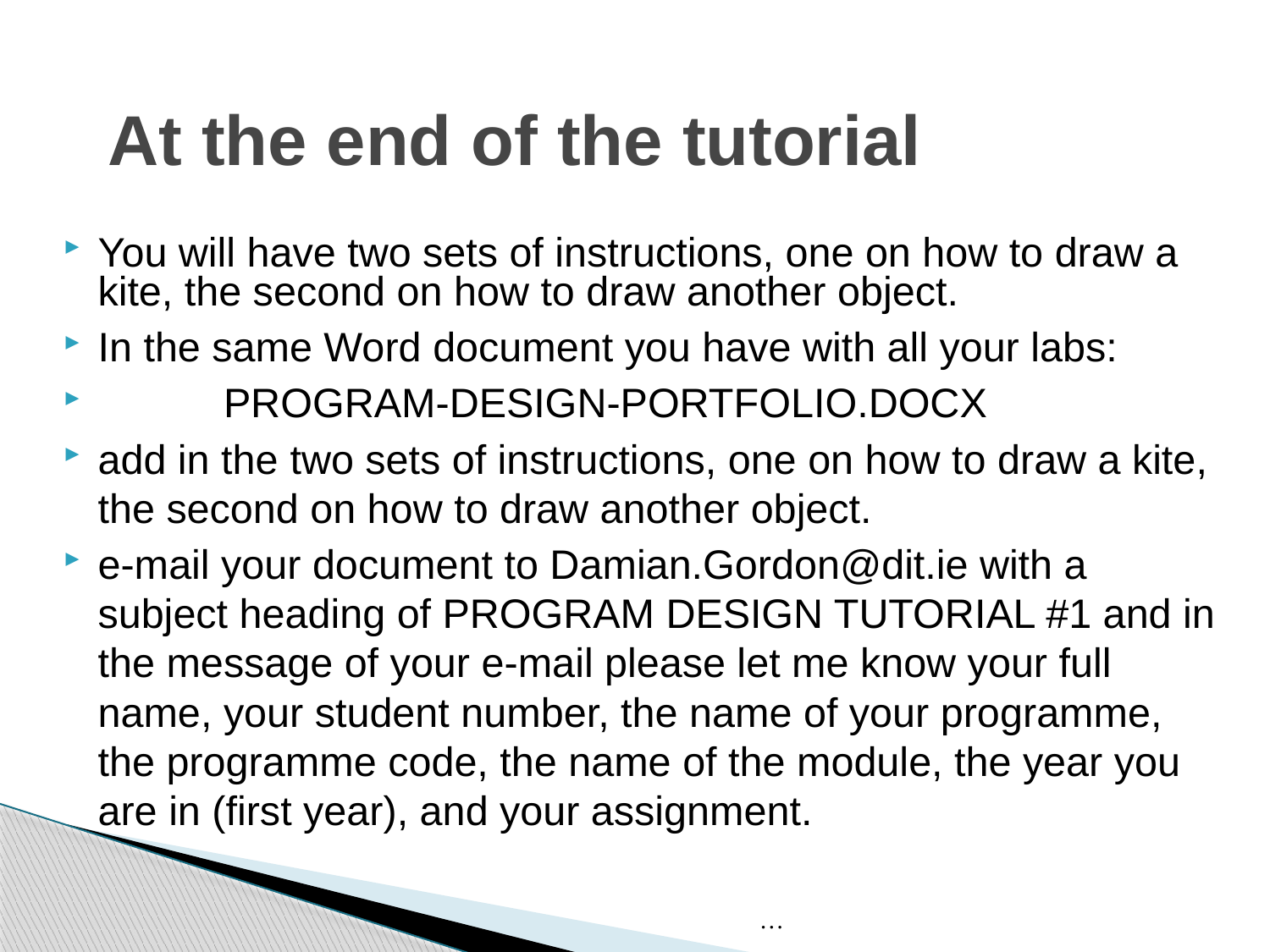

# At the end of the tutorial
You will have two sets of instructions, one on how to draw a kite, the second on how to draw another object.
In the same Word document you have with all your labs:
           PROGRAM-DESIGN-PORTFOLIO.DOCX
add in the two sets of instructions, one on how to draw a kite, the second on how to draw another object.
e-mail your document to Damian.Gordon@dit.ie with a subject heading of PROGRAM DESIGN TUTORIAL #1 and in the message of your e-mail please let me know your full name, your student number, the name of your programme, the programme code, the name of the module, the year you are in (first year), and your assignment.
…